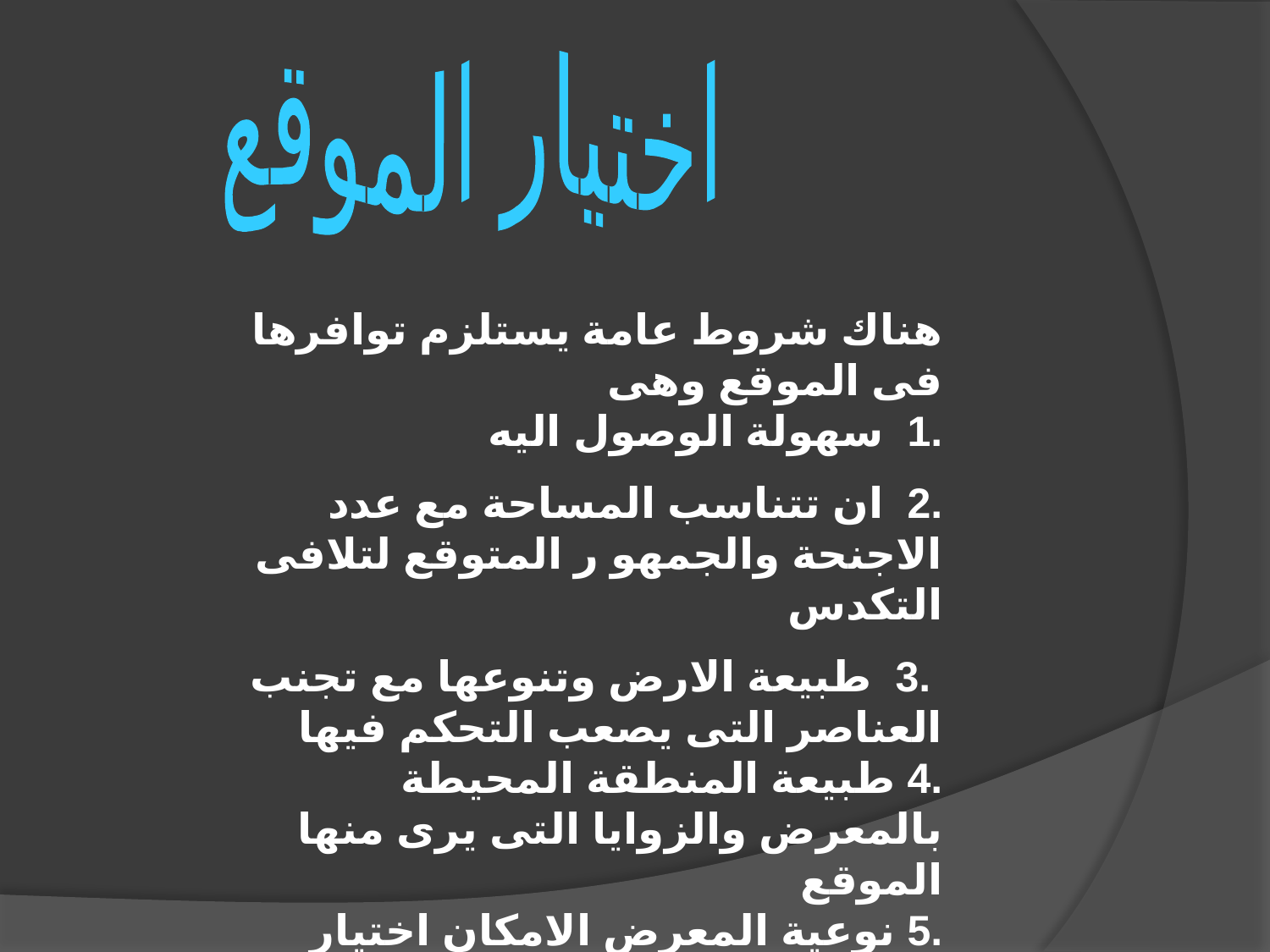

اختيار الموقع
هناك شروط عامة يستلزم توافرها فى الموقع وهى
.1  سهولة الوصول اليه
.2  ان تتناسب المساحة مع عدد الاجنحة والجمهو ر المتوقع لتلافى التكدس
 .3  طبيعة الارض وتنوعها مع تجنب العناصر التى يصعب التحكم فيها
.4 طبيعة المنطقة المحيطة بالمعرض والزوايا التى يرى منها الموقع
.5 نوعية المعرض الامكان اختيار الموقع المناسب له مع دراسة علاقته بالمدينة ما فيها